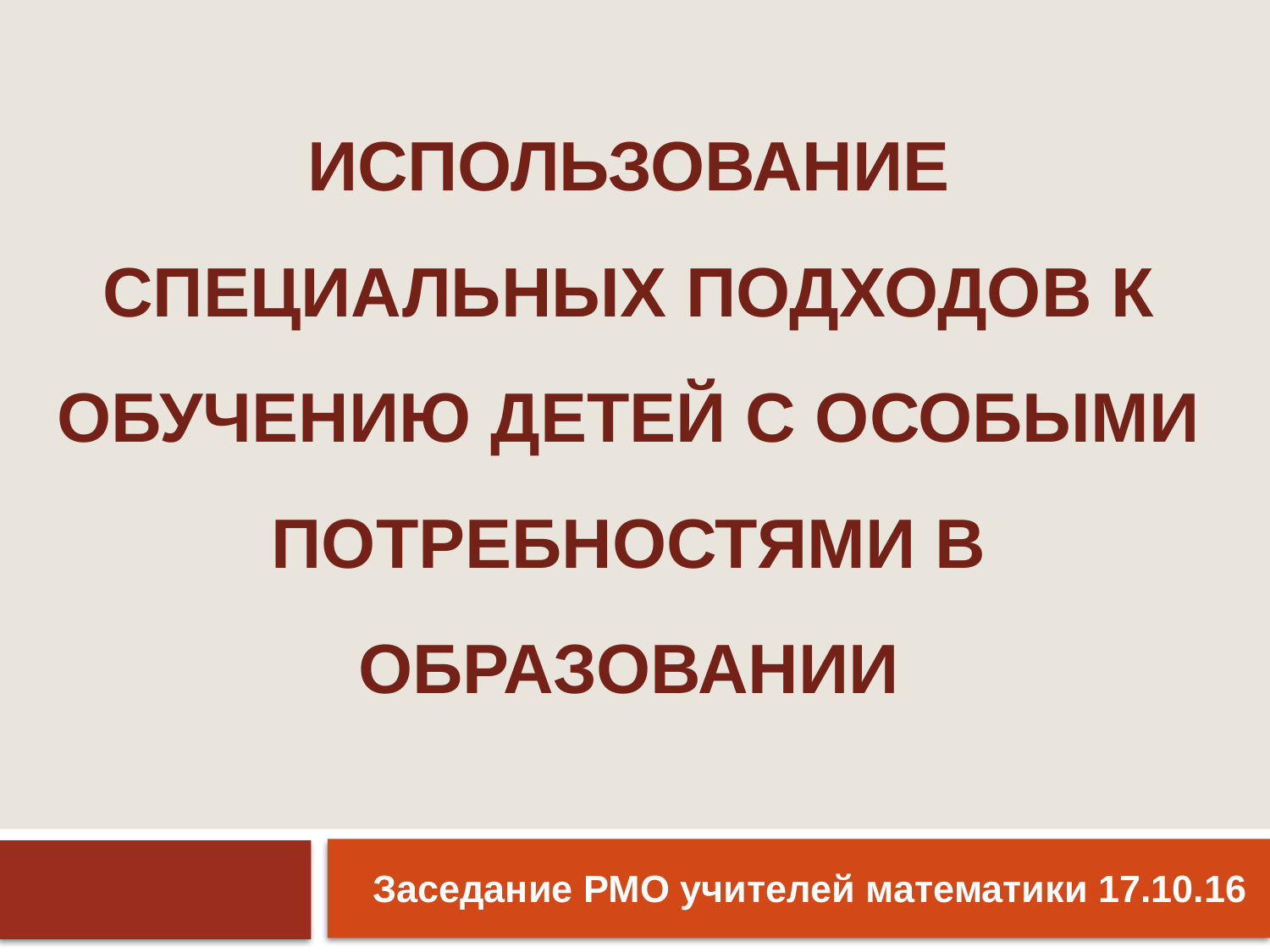

# Использование специальных подходов к обучению детей с особыми потребностями в образовании
Заседание РМО учителей математики 17.10.16